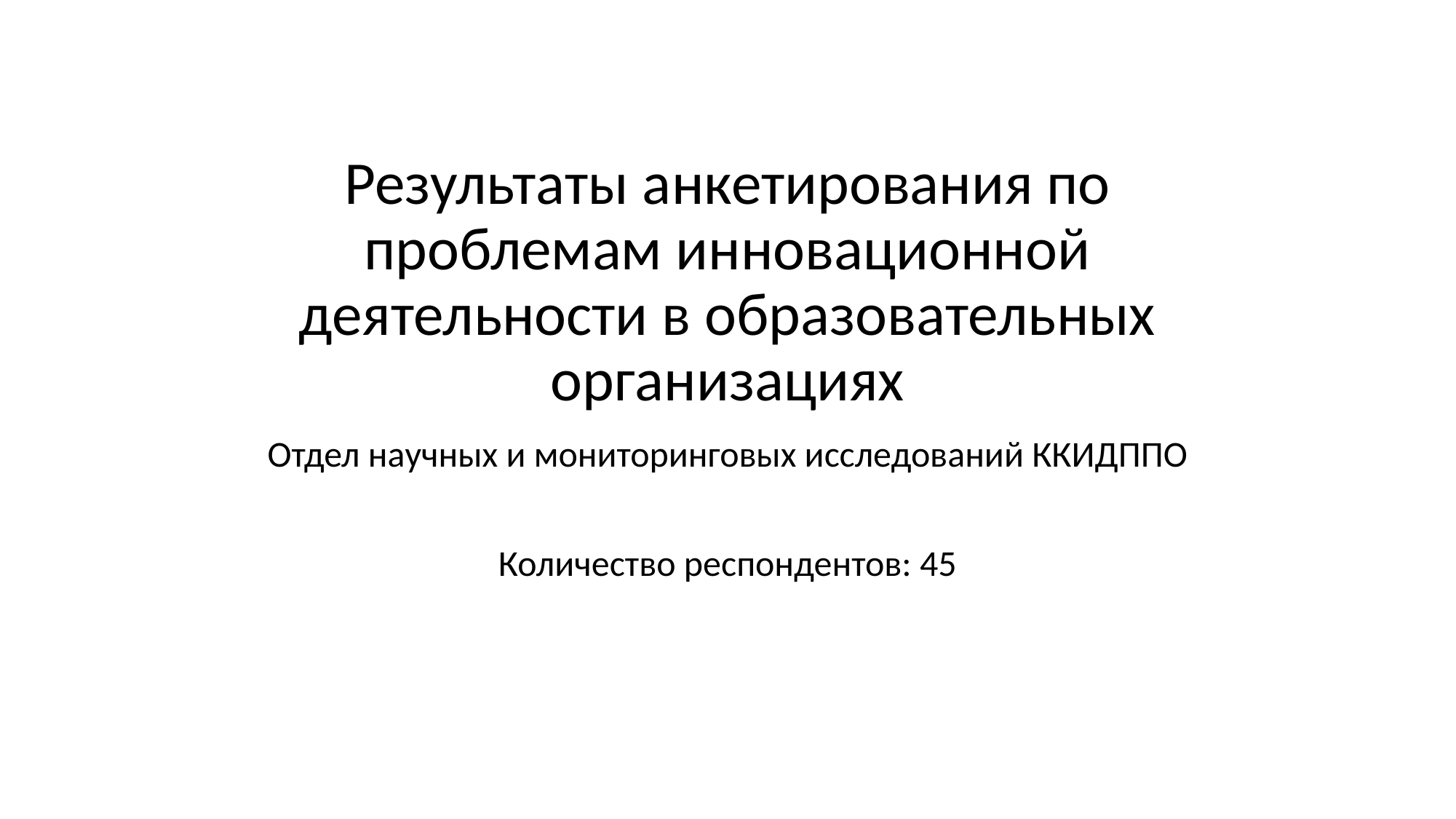

# Результаты анкетирования по проблемам инновационной деятельности в образовательных организациях
Отдел научных и мониторинговых исследований ККИДППО

Количество респондентов: 45